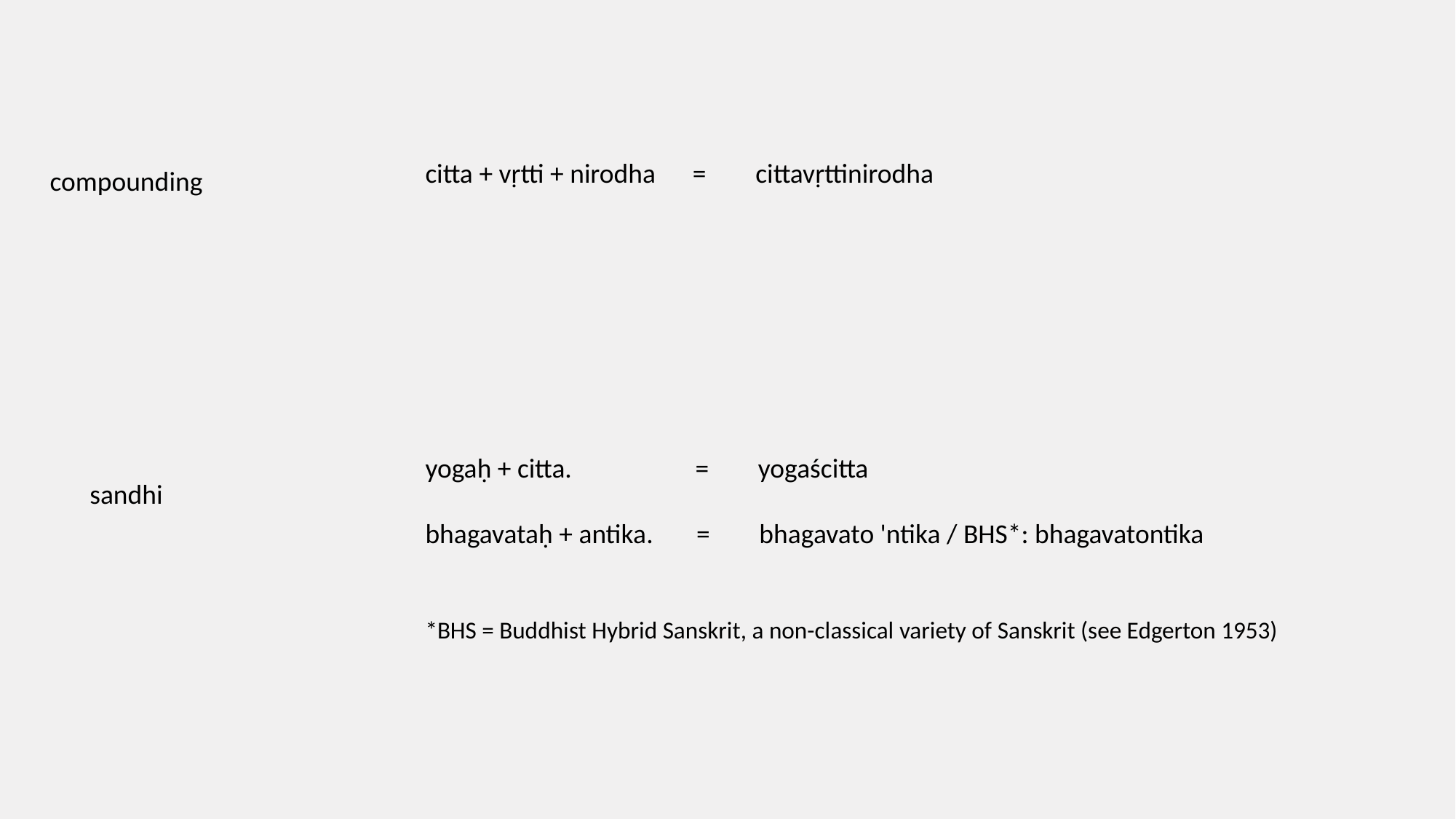

citta + vṛtti + nirodha      =        cittavṛttinirodha

yogaḥ + citta.                    =        yogaścitta

bhagavataḥ + antika.       =        bhagavato 'ntika / BHS*: bhagavatontika

*BHS = Buddhist Hybrid Sanskrit, a non-classical variety of Sanskrit (see Edgerton 1953)
compounding

sandhi